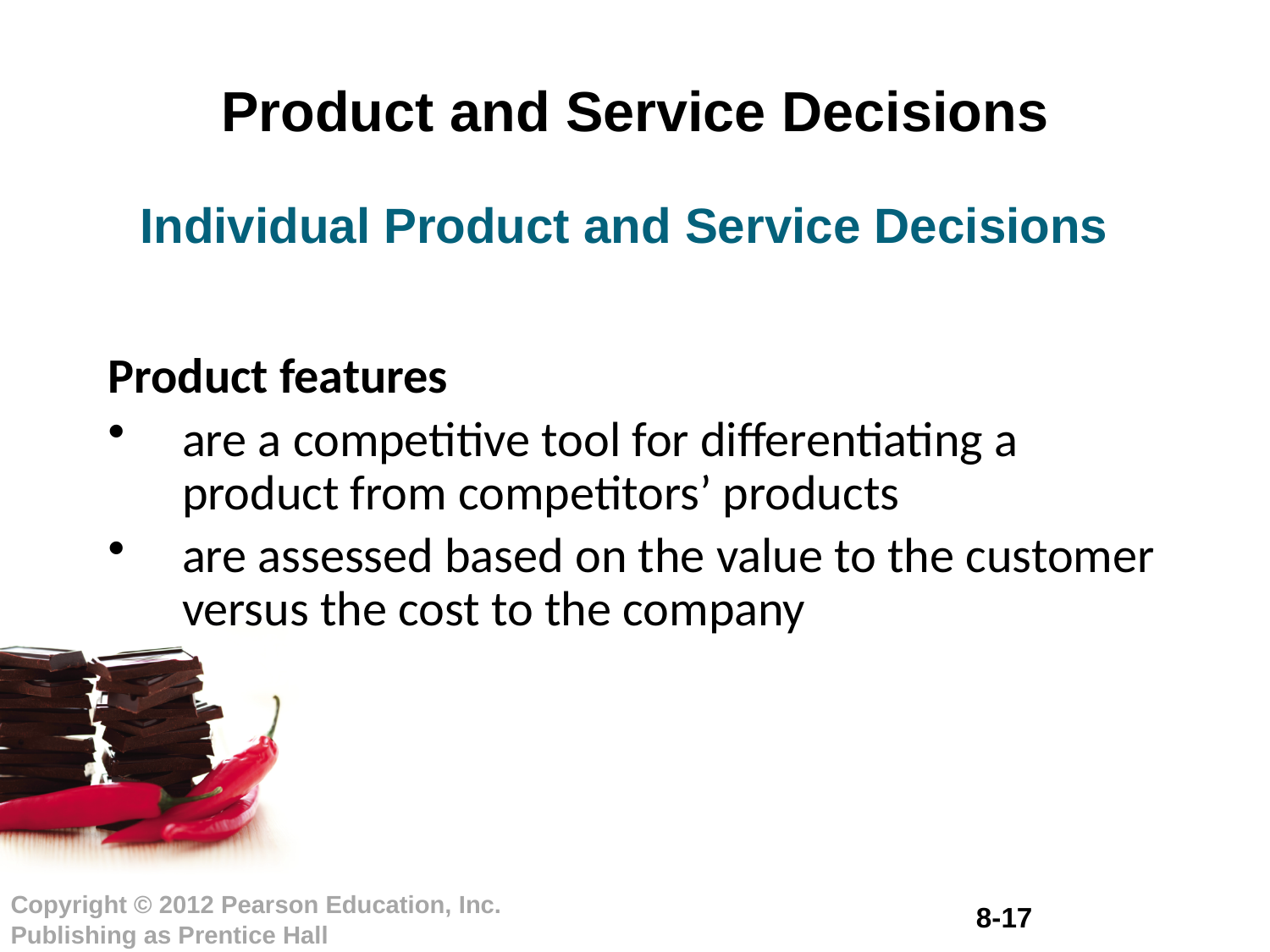

# Product and Service Decisions
Individual Product and Service Decisions

Product features
are a competitive tool for differentiating a product from competitors’ products
are assessed based on the value to the customer versus the cost to the company